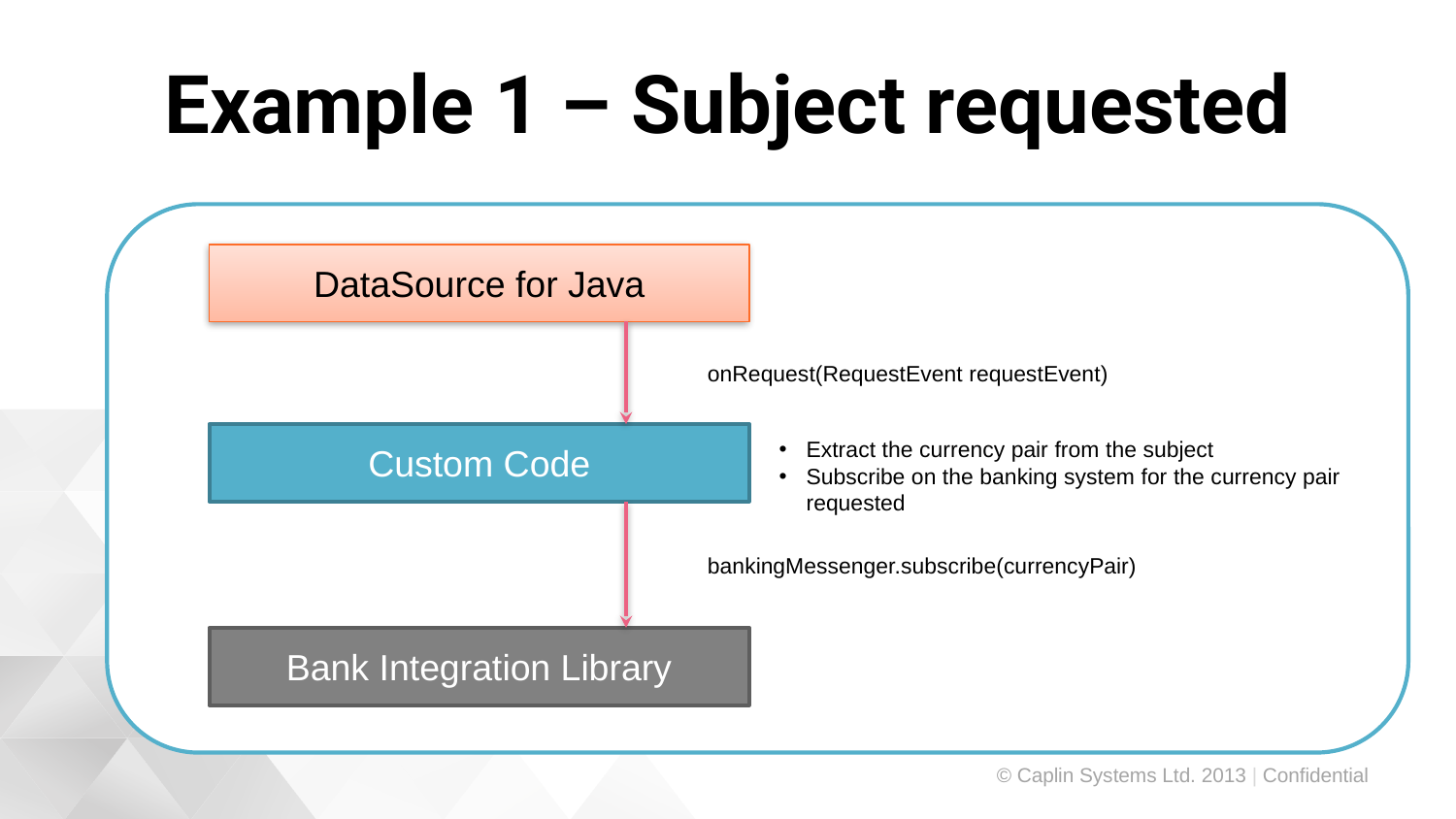

# Example 1 – Subject requested

DataSource for Java
onRequest(RequestEvent requestEvent)
Custom Code
Extract the currency pair from the subject
Subscribe on the banking system for the currency pair requested
bankingMessenger.subscribe(currencyPair)
Bank Integration Library